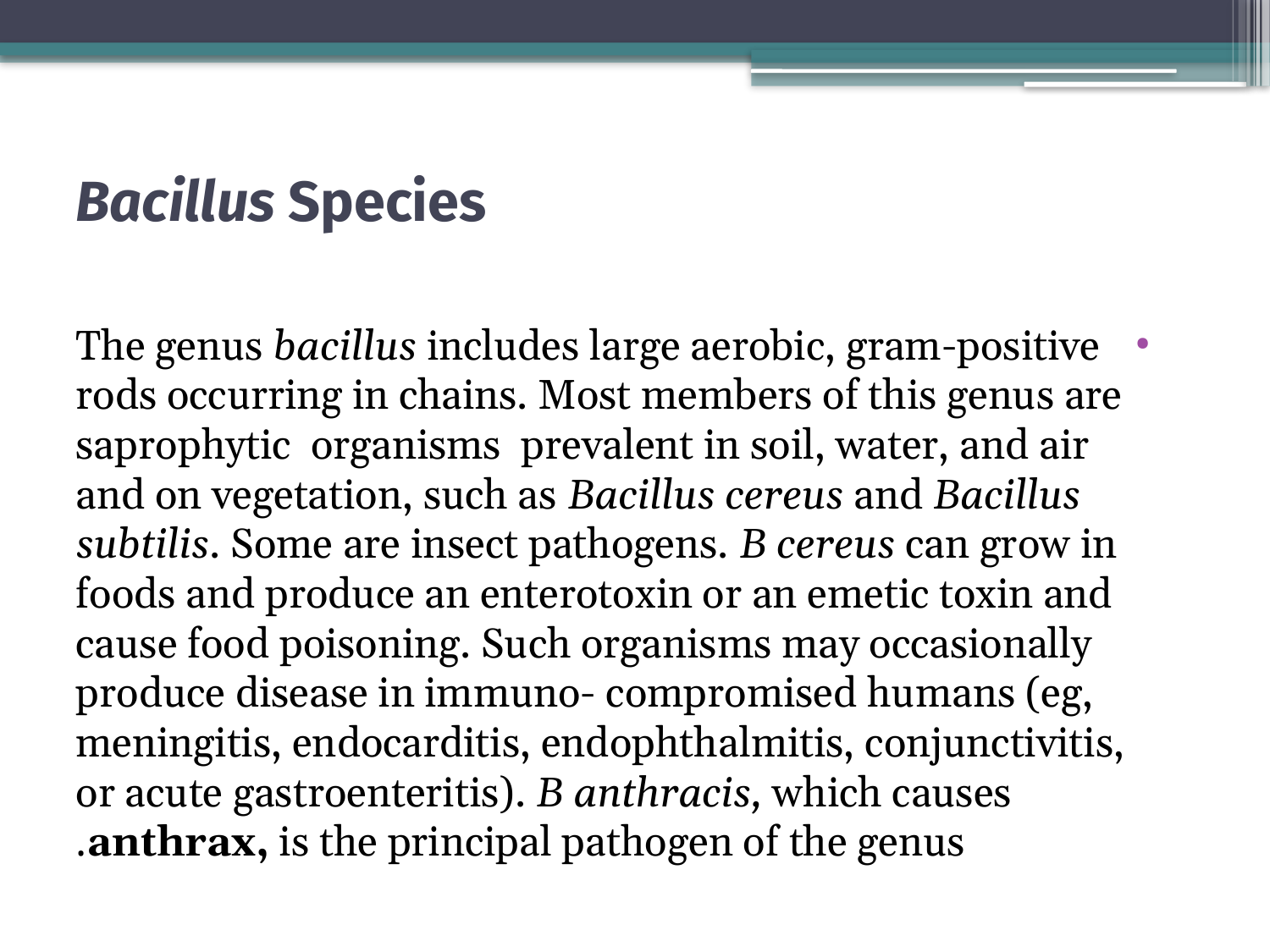

# Bacillus Species
The genus bacillus includes large aerobic, gram-positive rods occurring in chains. Most members of this genus are saprophytic  organisms  prevalent in soil, water, and air and on vegetation, such as Bacillus cereus and Bacillus subtilis. Some are insect pathogens. B cereus can grow in foods and produce an enterotoxin or an emetic toxin and cause food poisoning. Such organisms may occasionally produce disease in immuno- compromised humans (eg, meningitis, endocarditis, endophthalmitis, conjunctivitis, or acute gastroenteritis). B anthracis, which causes anthrax, is the principal pathogen of the genus.